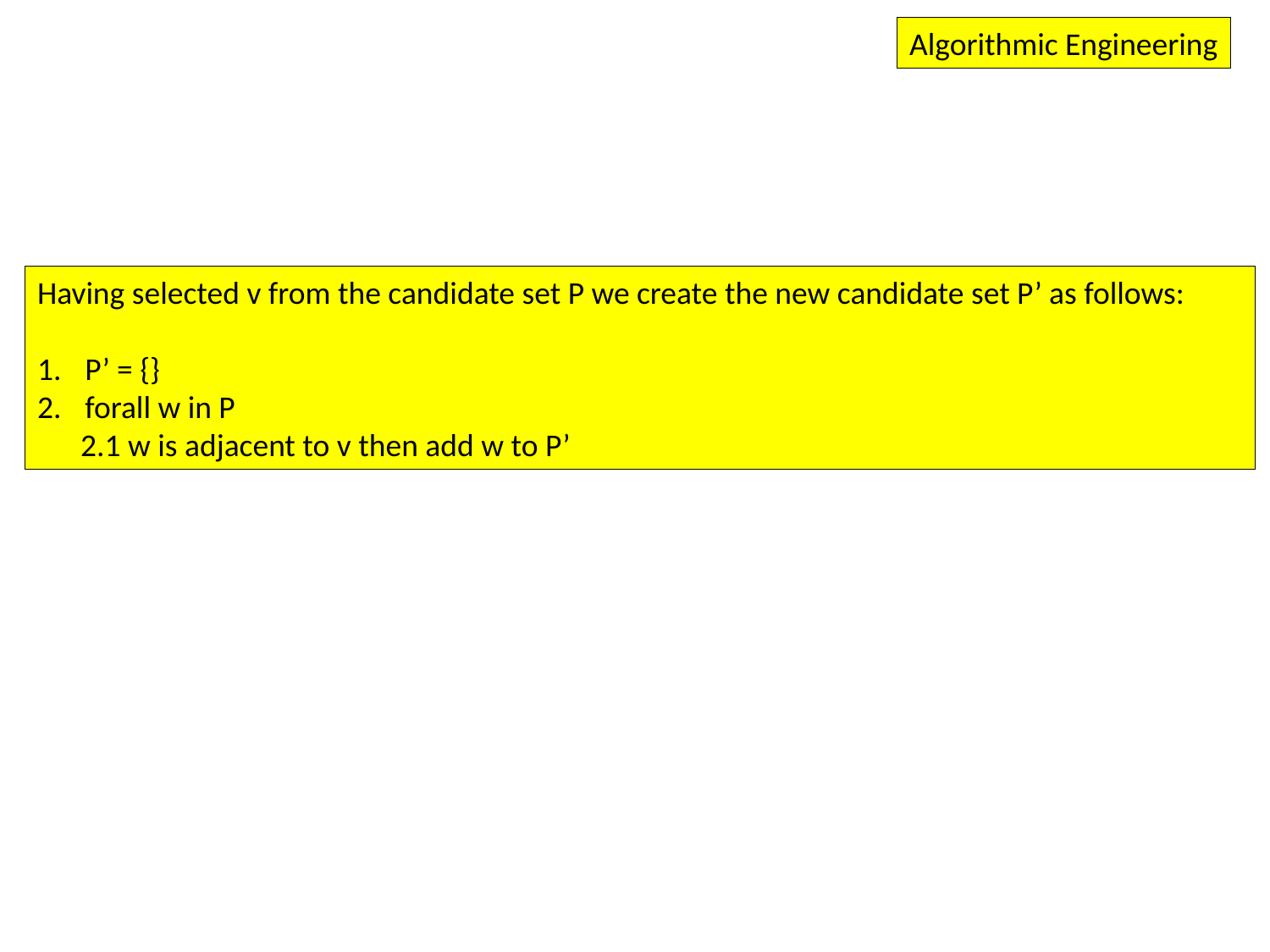

Algorithmic Engineering
Having selected v from the candidate set P we create the new candidate set P’ as follows:

P’ = {}
forall w in P
      2.1 w is adjacent to v then add w to P’